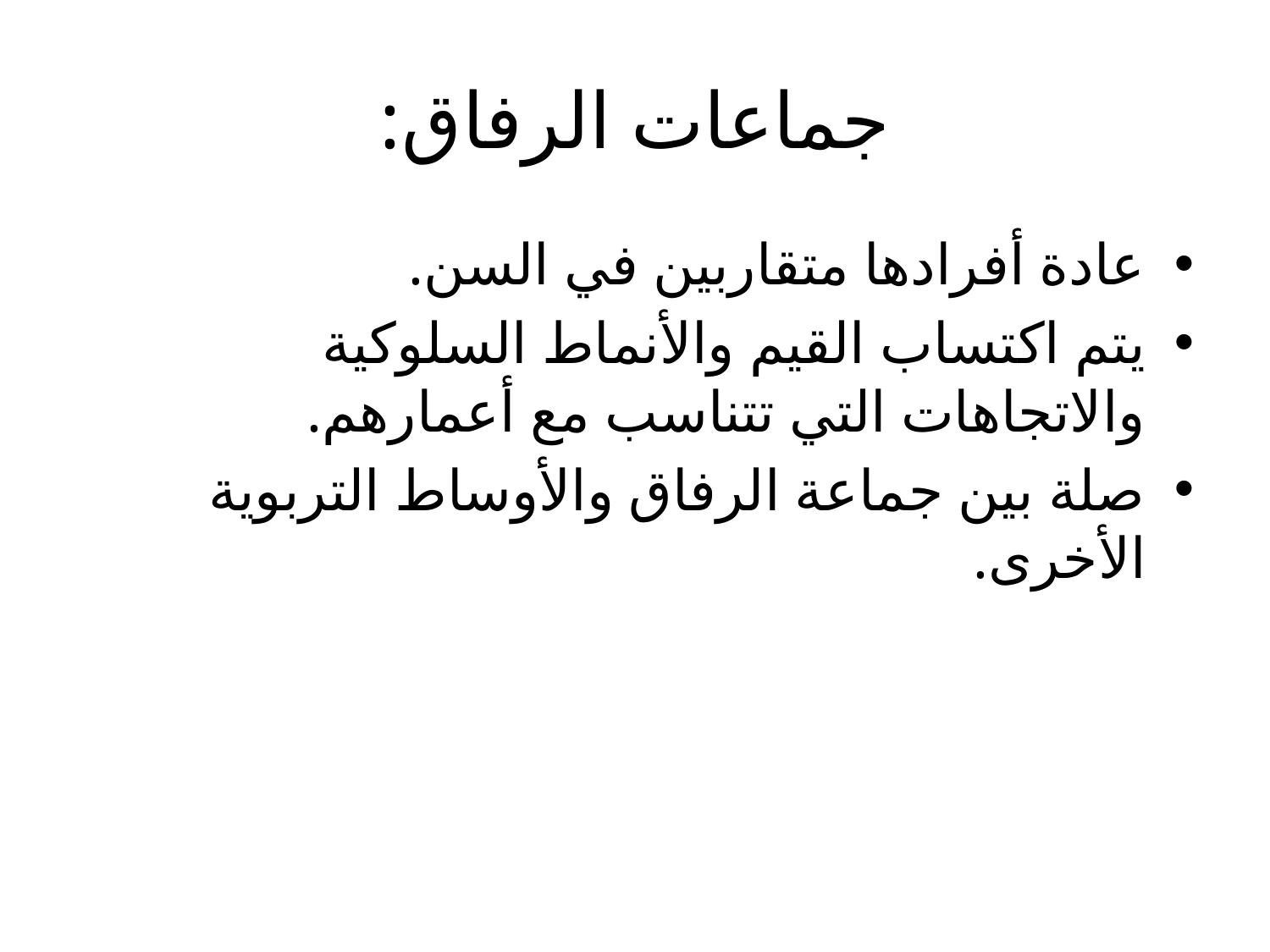

# جماعات الرفاق:
عادة أفرادها متقاربين في السن.
يتم اكتساب القيم والأنماط السلوكية والاتجاهات التي تتناسب مع أعمارهم.
صلة بين جماعة الرفاق والأوساط التربوية الأخرى.